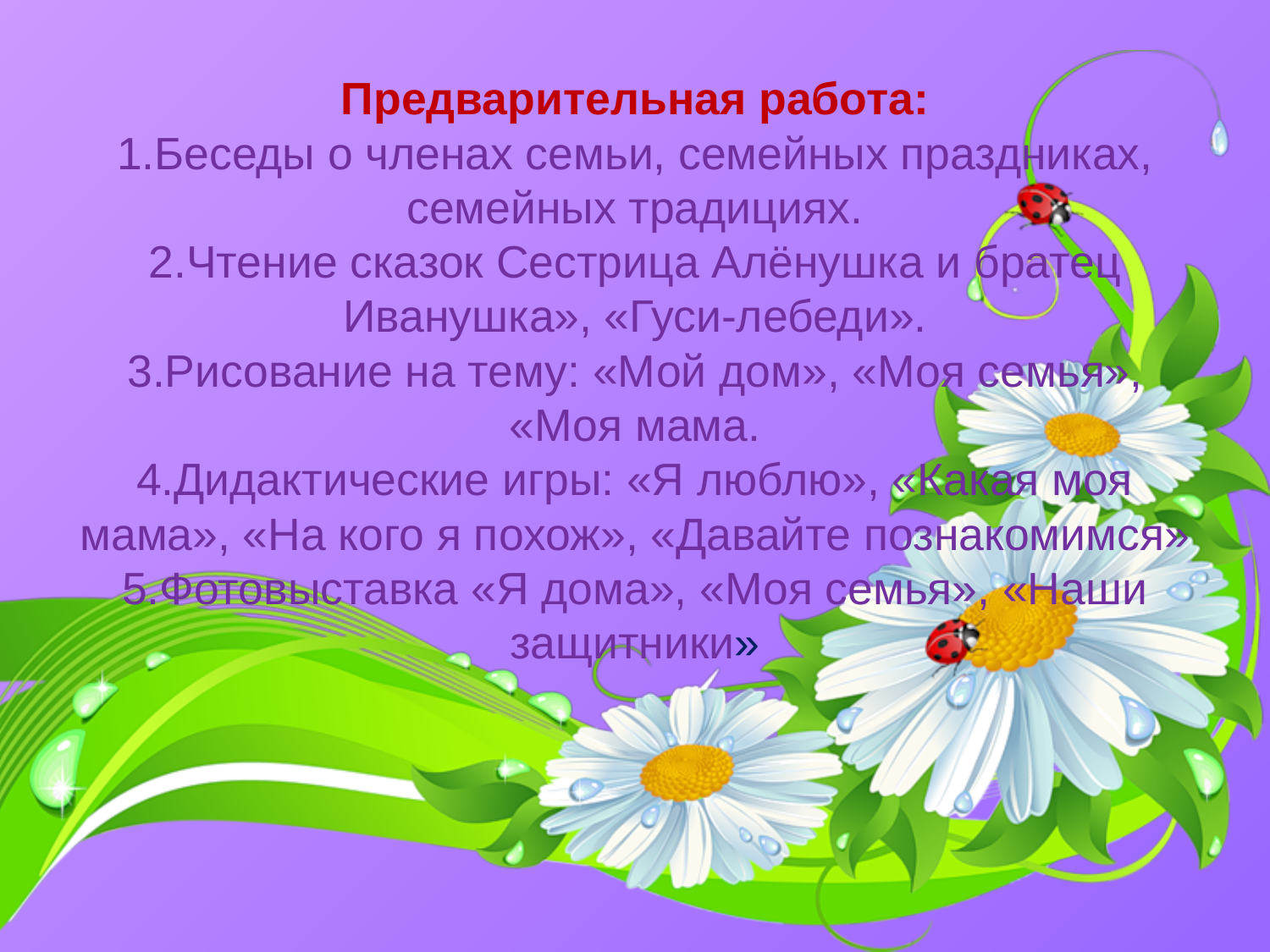

# Предварительная работа: 1.Беседы о членах семьи, семейных праздниках, семейных традициях. 2.Чтение сказок Сестрица Алёнушка и братец Иванушка», «Гуси-лебеди». 3.Рисование на тему: «Мой дом», «Моя семья», «Моя мама. 4.Дидактические игры: «Я люблю», «Какая моя мама», «На кого я похож», «Давайте познакомимся» 5.Фотовыставка «Я дома», «Моя семья», «Наши защитники»